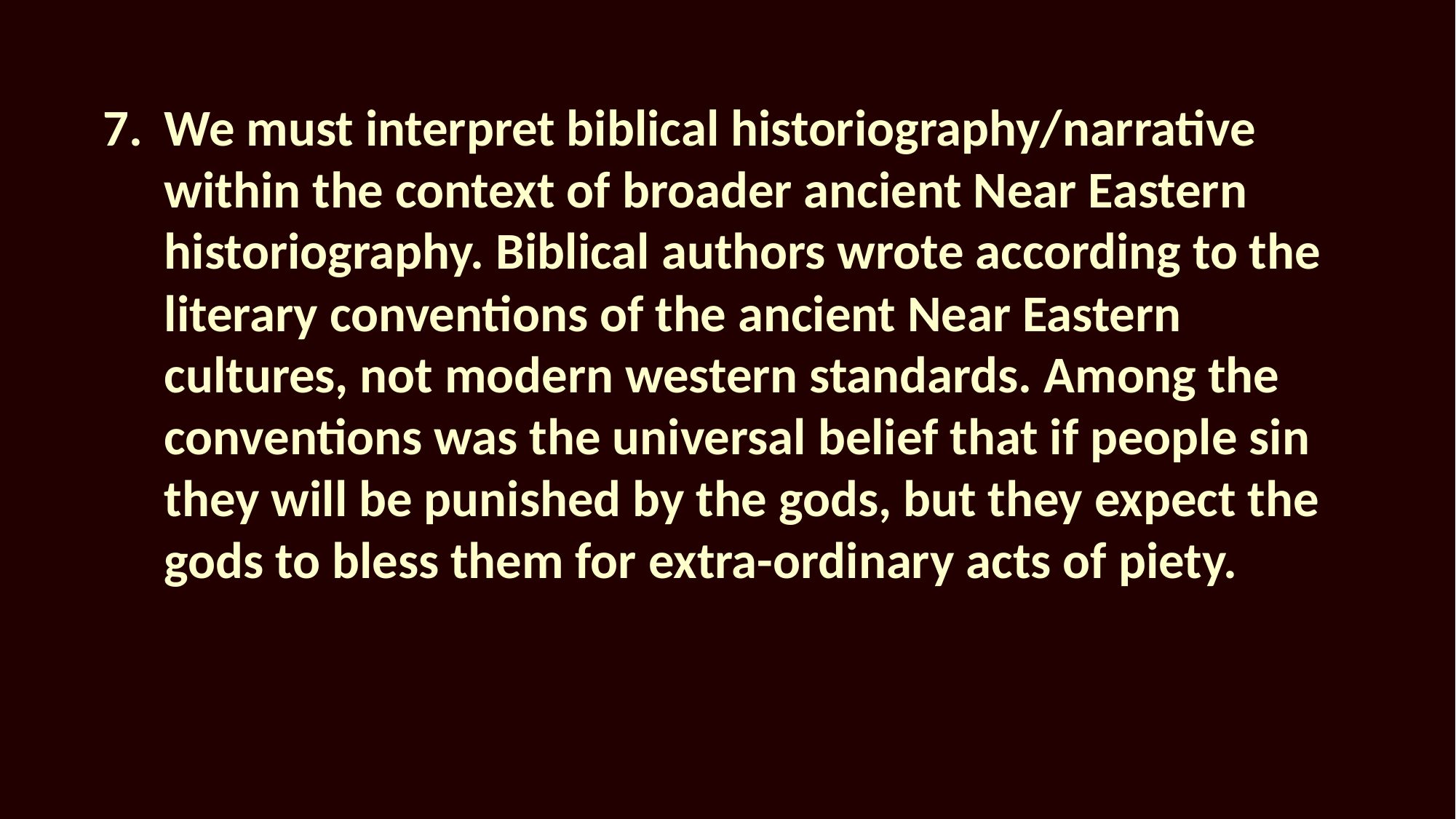

We must interpret biblical historiography/narrative within the context of broader ancient Near Eastern historiography. Biblical authors wrote according to the literary conventions of the ancient Near Eastern cultures, not modern western standards. Among the conventions was the universal belief that if people sin they will be punished by the gods, but they expect the gods to bless them for extra-ordinary acts of piety.